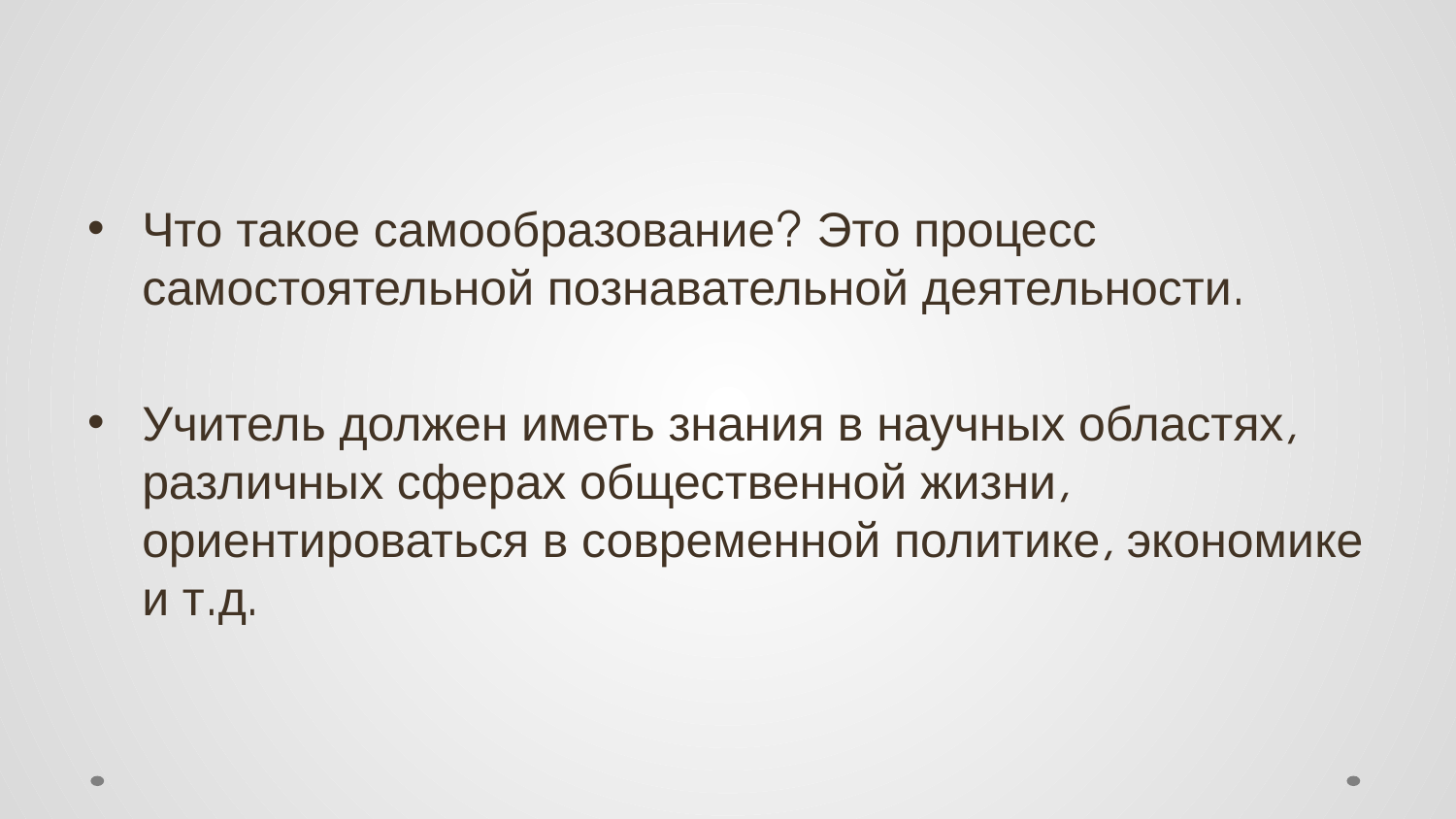

#
Что такое самообразование? Это процесс самостоятельной познавательной деятельности.

Учитель должен иметь знания в научных областях, различных сферах общественной жизни, ориентироваться в современной политике, экономике и т.д.